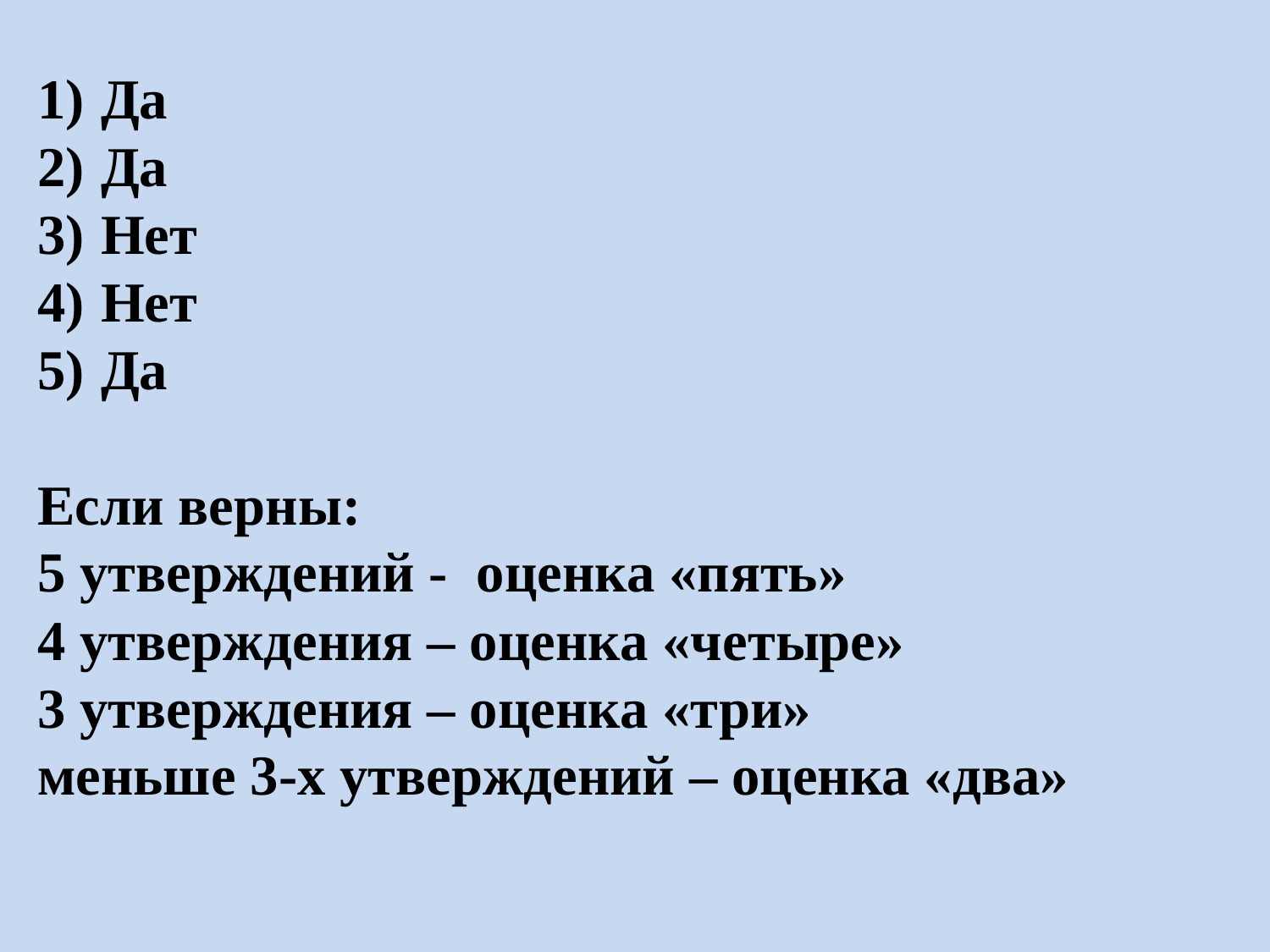

Да
Да
Нет
Нет
Да

Если верны:
5 утверждений -  оценка «пять»
4 утверждения – оценка «четыре»
3 утверждения – оценка «три»
меньше 3-х утверждений – оценка «два»